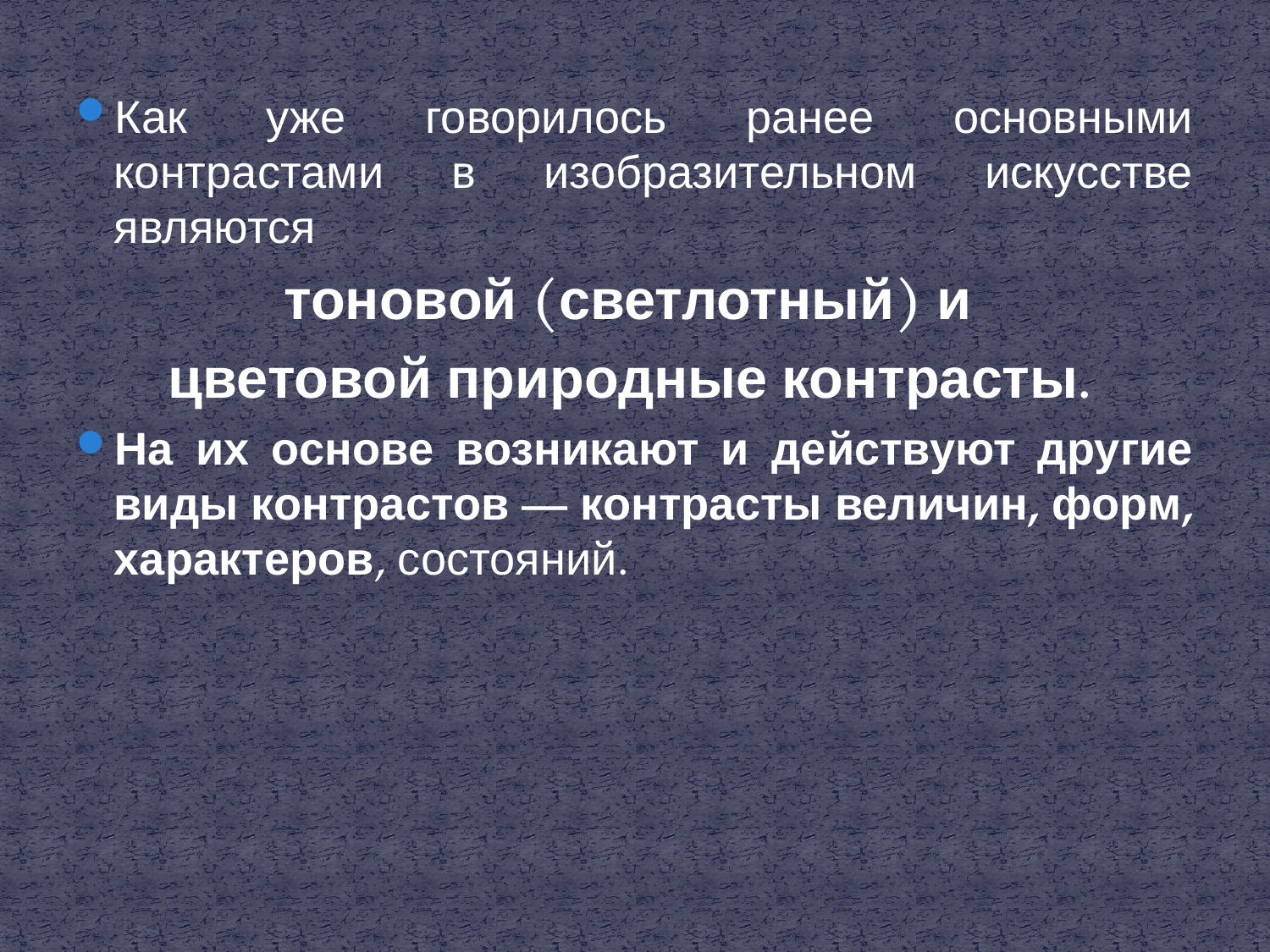

Как уже говорилось ранее основными контрастами в изобразительном искусстве являются
тоновой (светлотный) и
цветовой природные контрасты.
На их основе возникают и действуют другие виды контрастов — контрасты величин, форм, характеров, состояний.